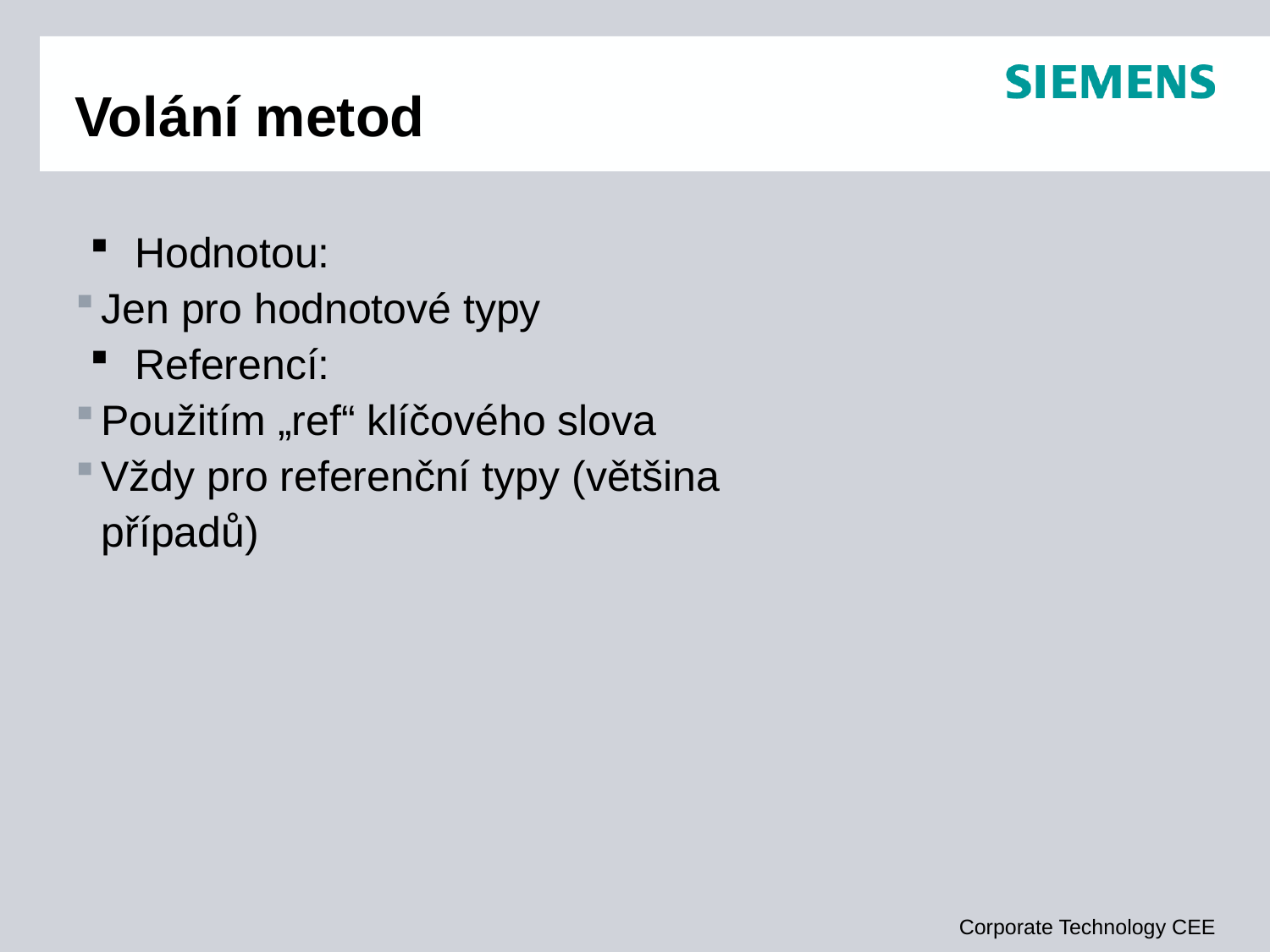

# Volání metod
Hodnotou:
Jen pro hodnotové typy
Referencí:
Použitím „ref“ klíčového slova
Vždy pro referenční typy (většina případů)